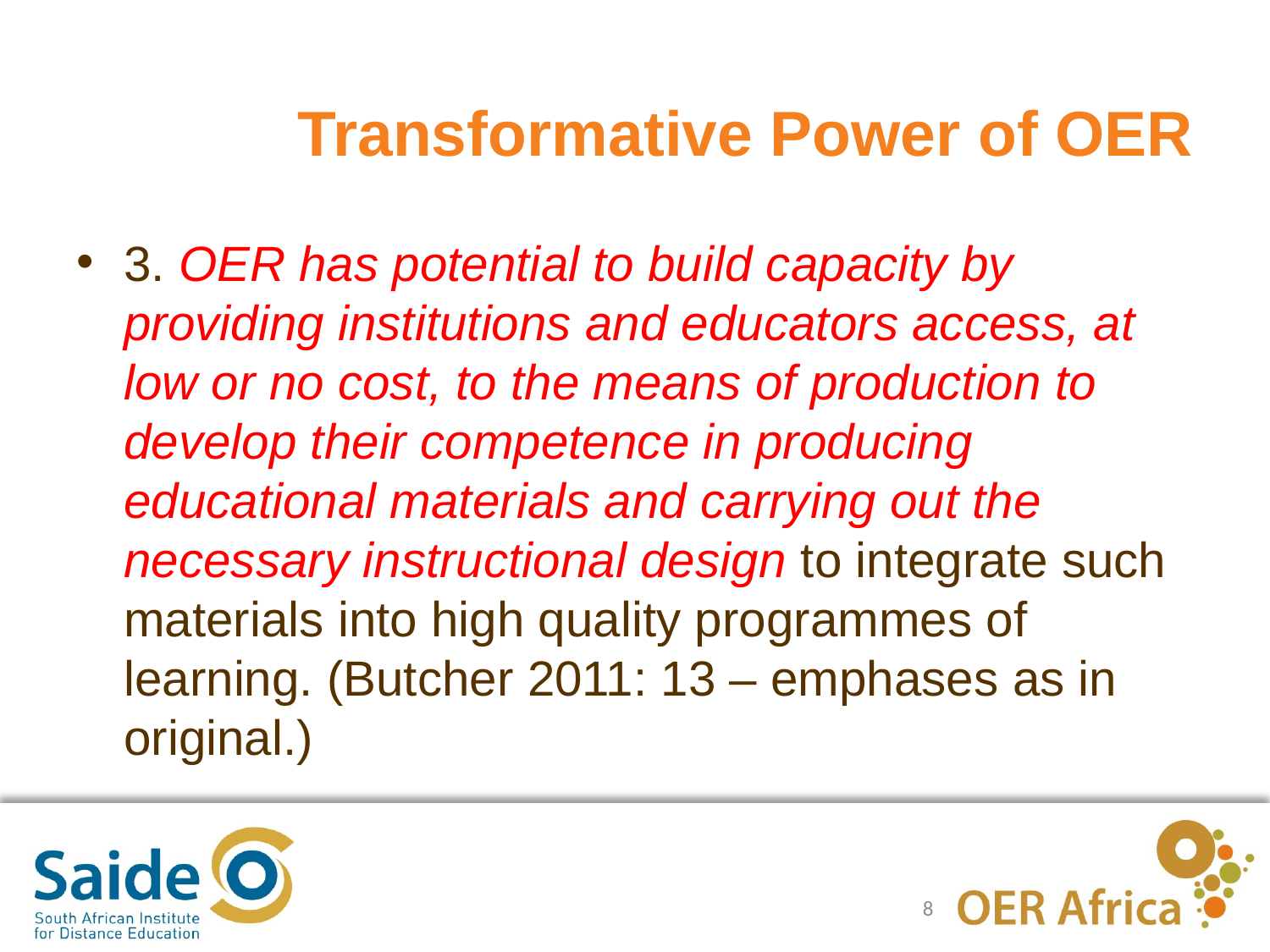

# Transformative Power of OER
3. OER has potential to build capacity by providing institutions and educators access, at low or no cost, to the means of production to develop their competence in producing educational materials and carrying out the necessary instructional design to integrate such materials into high quality programmes of learning. (Butcher 2011: 13 – emphases as in original.)

8